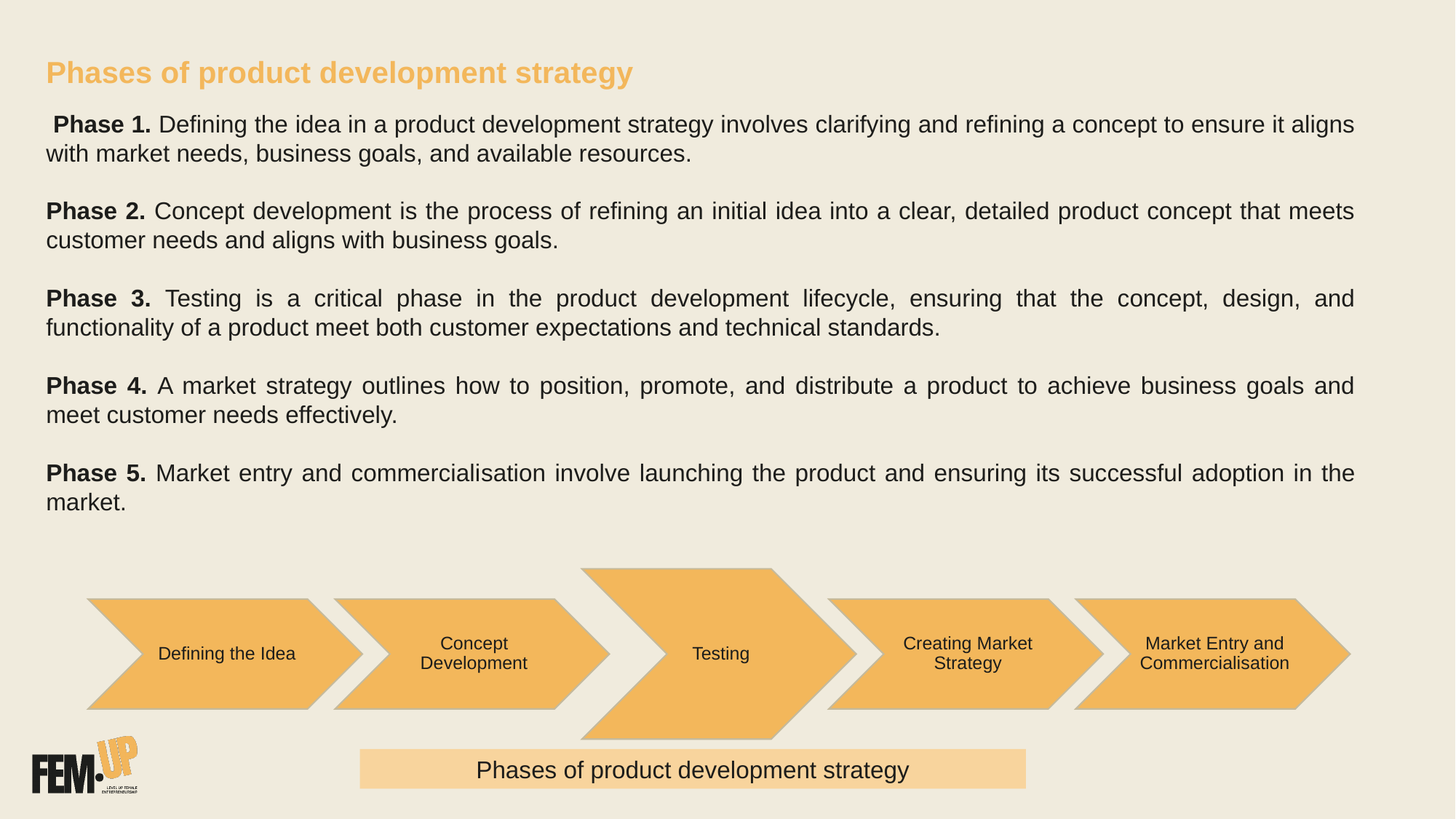

Phases of product development strategy​
 Phase 1. Defining the idea in a product development strategy involves clarifying and refining a concept to ensure it aligns with market needs, business goals, and available resources.

Phase 2. Concept development is the process of refining an initial idea into a clear, detailed product concept that meets customer needs and aligns with business goals.

Phase 3. Testing is a critical phase in the product development lifecycle, ensuring that the concept, design, and functionality of a product meet both customer expectations and technical standards.

Phase 4. A market strategy outlines how to position, promote, and distribute a product to achieve business goals and meet customer needs effectively.

Phase 5. Market entry and commercialisation involve launching the product and ensuring its successful adoption in the market.
Defining the Idea
Concept Development
Testing
Creating Market Strategy
Market Entry and Commercialisation
Phases of product development strategy​